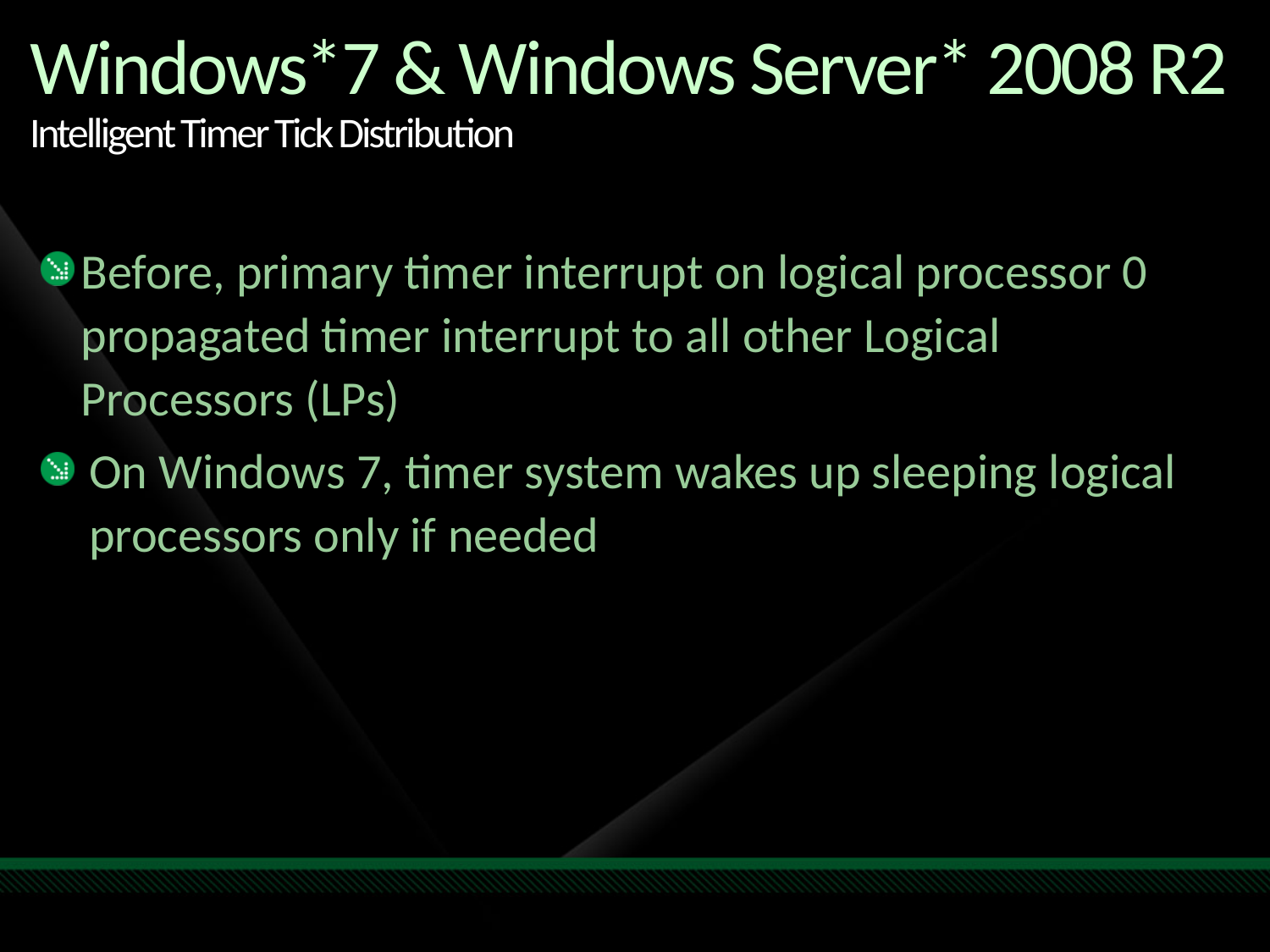

# Windows*7 & Windows Server* 2008 R2 Intelligent Timer Tick Distribution
Before, primary timer interrupt on logical processor 0 propagated timer interrupt to all other Logical Processors (LPs)
On Windows 7, timer system wakes up sleeping logical processors only if needed